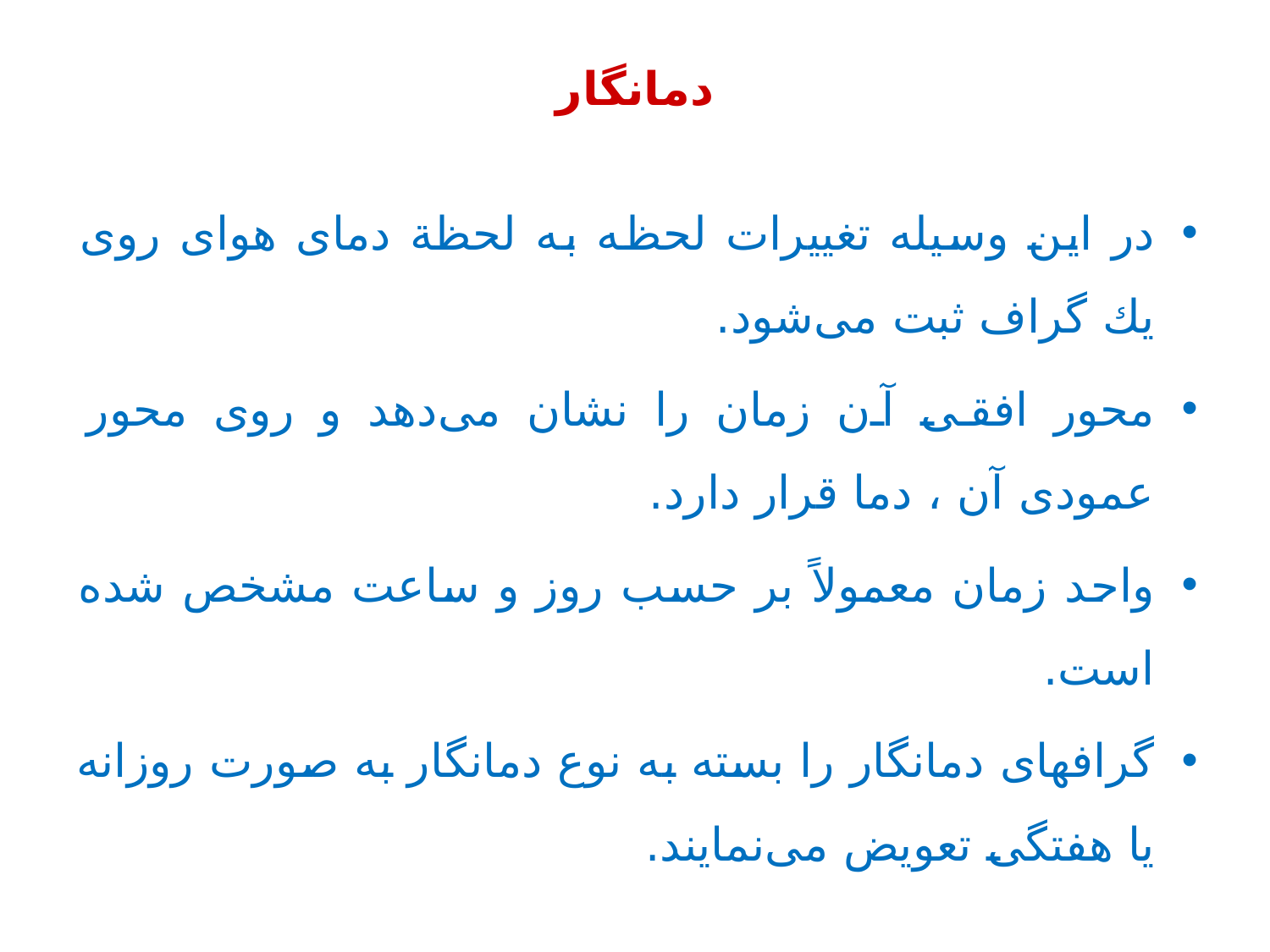

دمانگار

در این وسیله تغییرات لحظه به لحظة دمای هوای روی یك گراف ثبت می‌شود.
محور افقی آن زمان را نشان می‌دهد و روی محور عمودی آن ، دما قرار دارد.
واحد زمان معمولاً بر حسب روز و ساعت مشخص شده است.
گرافهای دمانگار را بسته به نوع دمانگار به صورت روزانه یا هفتگی تعویض می‌نمایند.